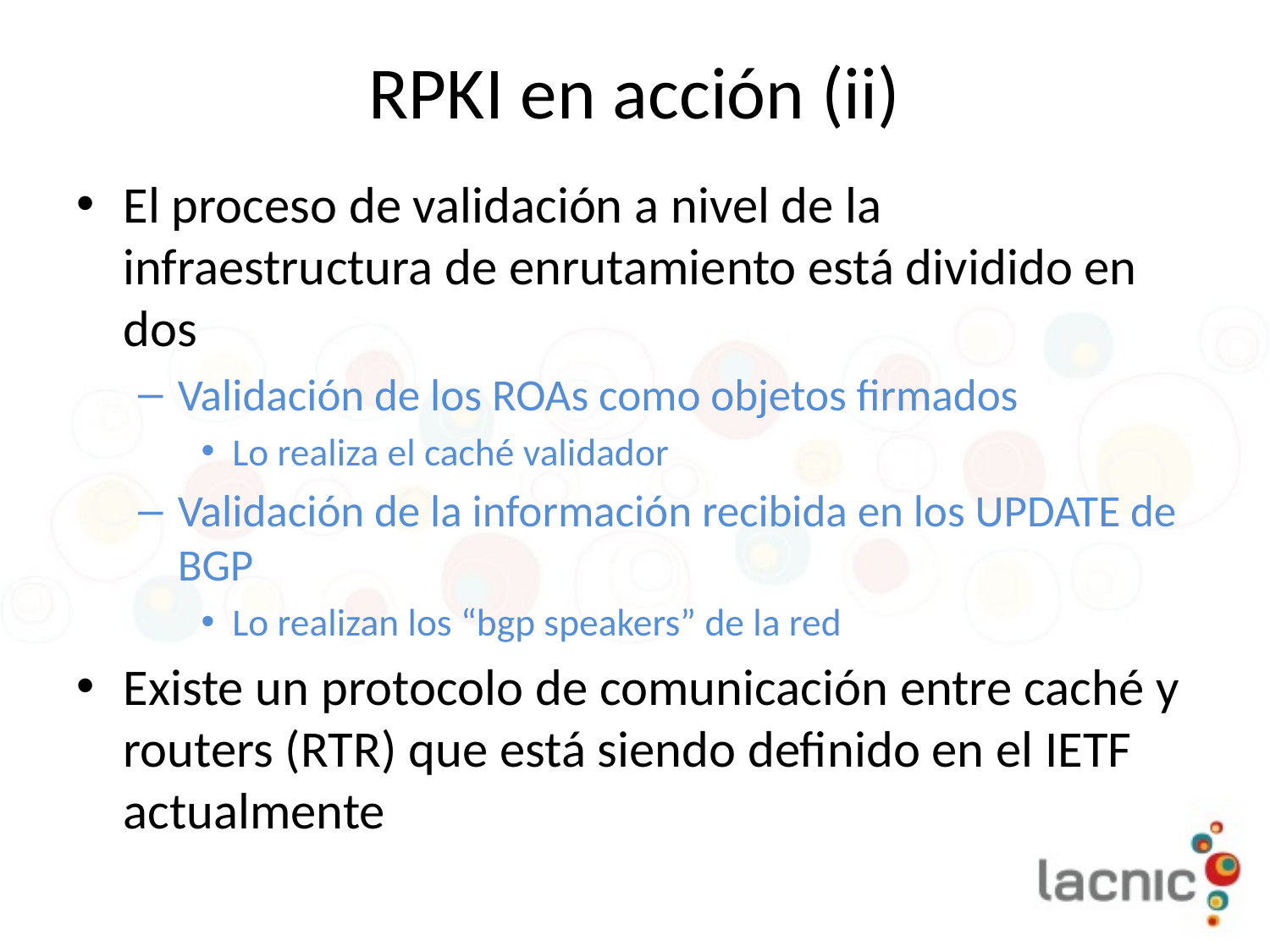

# RPKI en acción (ii)
El proceso de validación a nivel de la infraestructura de enrutamiento está dividido en dos
Validación de los ROAs como objetos firmados
Lo realiza el caché validador
Validación de la información recibida en los UPDATE de BGP
Lo realizan los “bgp speakers” de la red
Existe un protocolo de comunicación entre caché y routers (RTR) que está siendo definido en el IETF actualmente